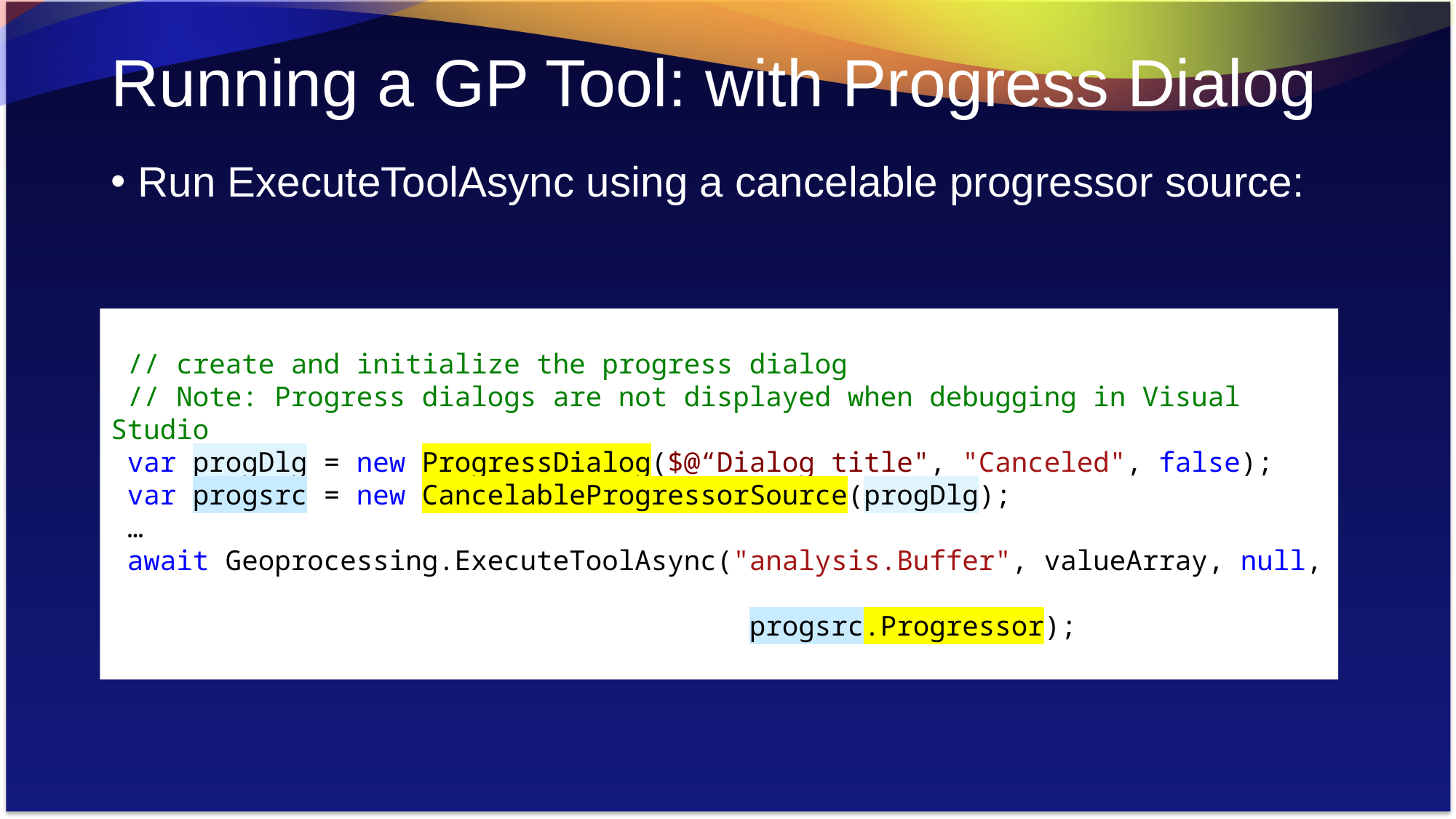

# Running a GP Tool: with Progress Dialog
Run ExecuteToolAsync using a cancelable progressor source:
 // create and initialize the progress dialog
 // Note: Progress dialogs are not displayed when debugging in Visual Studio
 var progDlg = new ProgressDialog($@“Dialog title", "Canceled", false);
 var progsrc = new CancelableProgressorSource(progDlg);
 …
 await Geoprocessing.ExecuteToolAsync("analysis.Buffer", valueArray, null,
                                       progsrc.Progressor);